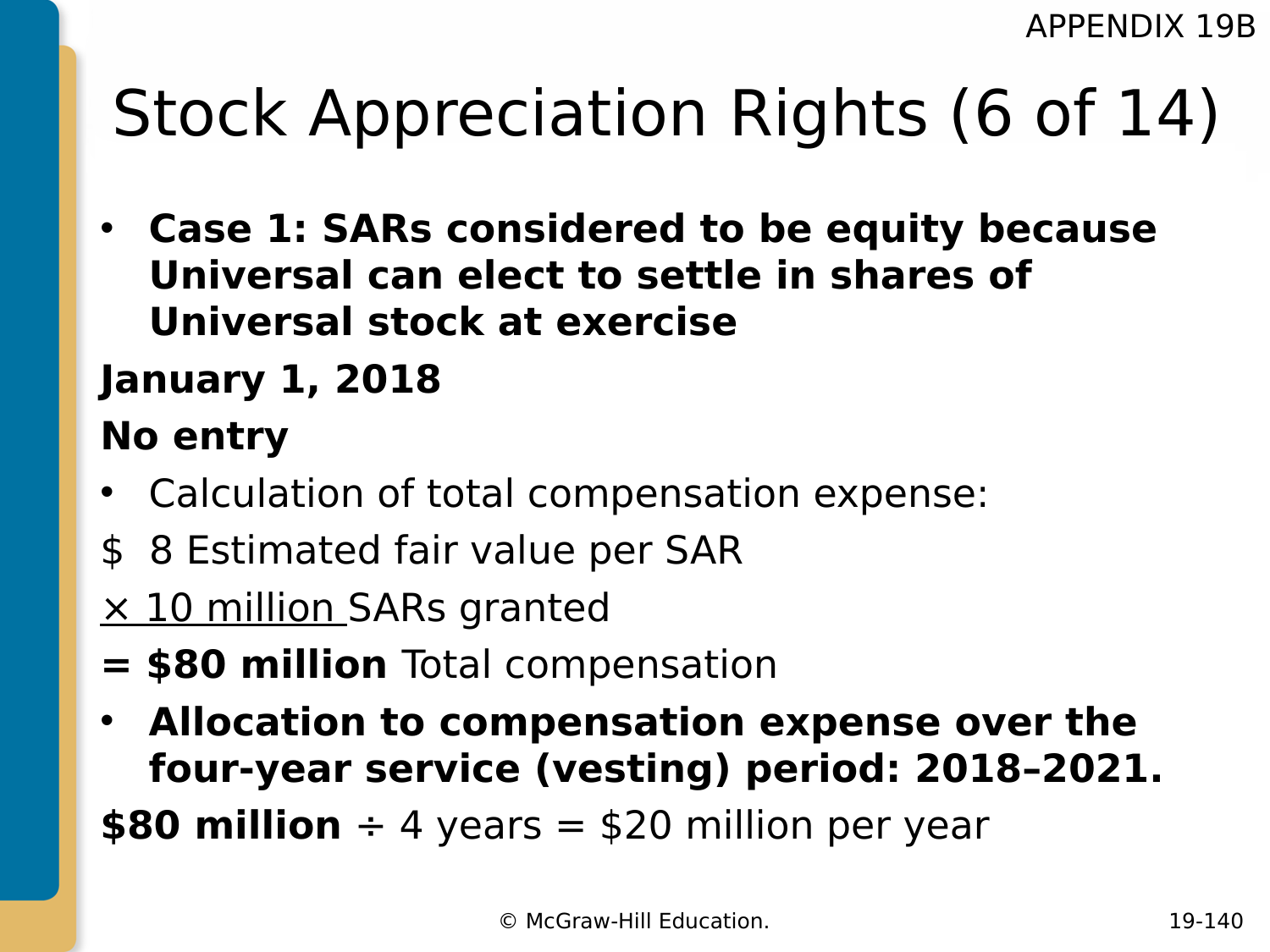

APPENDIX 19B
# Stock Appreciation Rights (6 of 14)
Case 1: SARs considered to be equity because Universal can elect to settle in shares of Universal stock at exercise
January 1, 2018
No entry
Calculation of total compensation expense:
$  8 Estimated fair value per SAR
× 10 million SARs granted
= $80 million Total compensation
Allocation to compensation expense over the four-year service (vesting) period: 2018–2021.
$80 million ÷ 4 years = $20 million per year